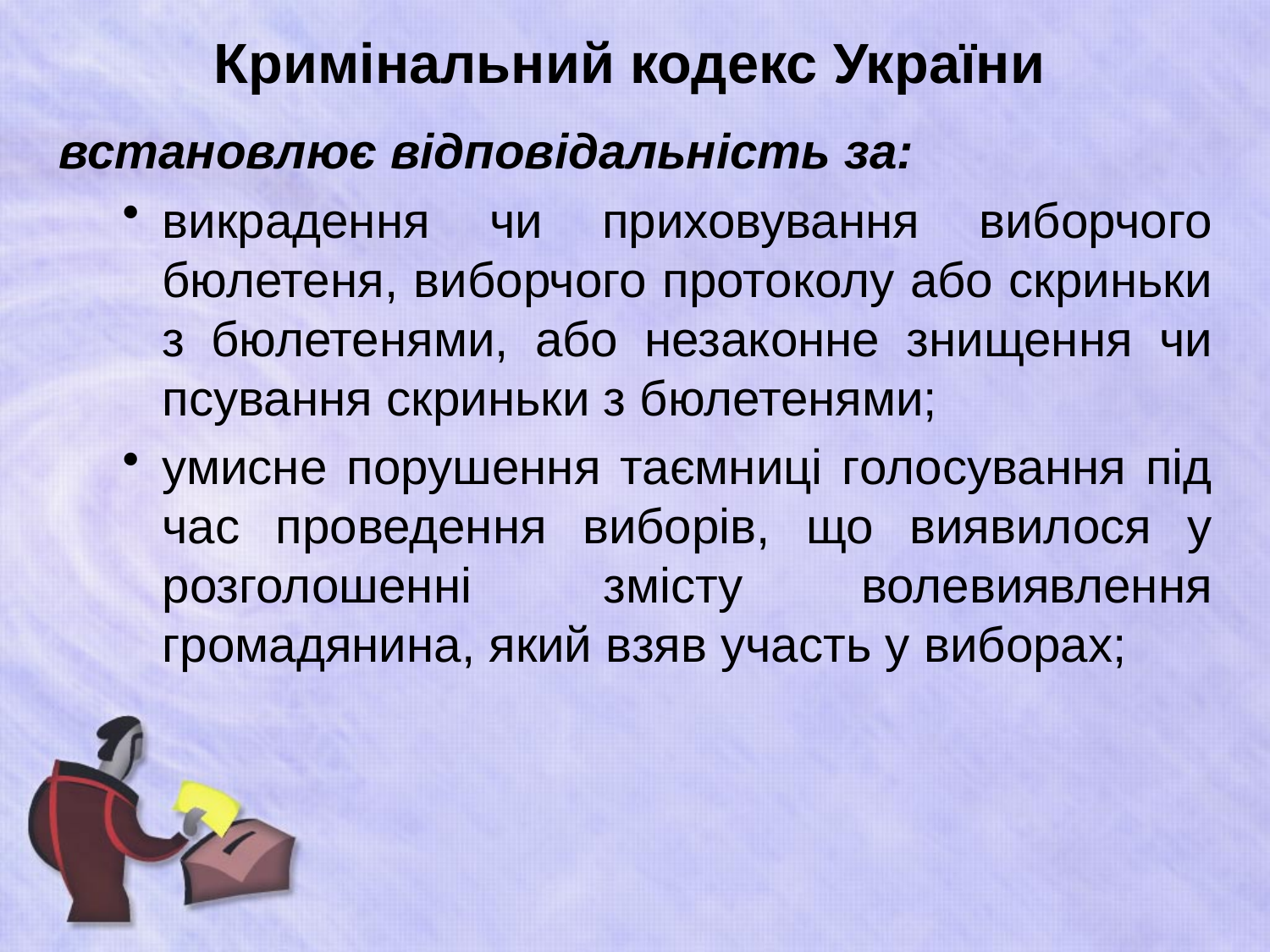

# Кримінальний кодекс України
встановлює відповідальність за:
викрадення чи приховування виборчого бюлетеня, виборчого протоколу або скриньки з бюлетенями, або незаконне знищення чи псування скриньки з бюлетенями;
умисне порушення таємниці голосування під час проведення виборів, що виявилося у розголошенні  змісту волевиявлення громадянина, який взяв участь у виборах;